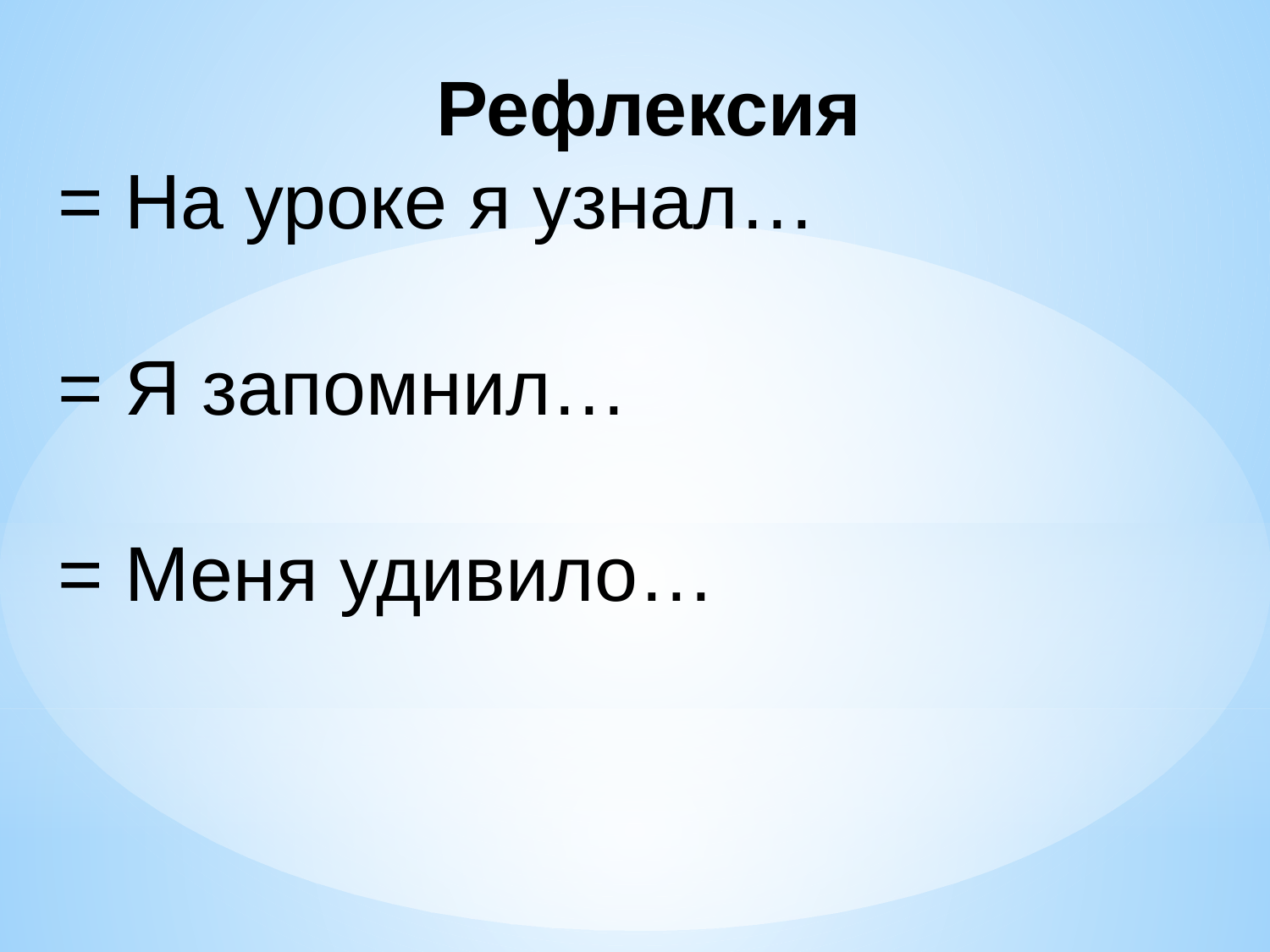

Рефлексия
= На уроке я узнал…

= Я запомнил…

= Меня удивило…